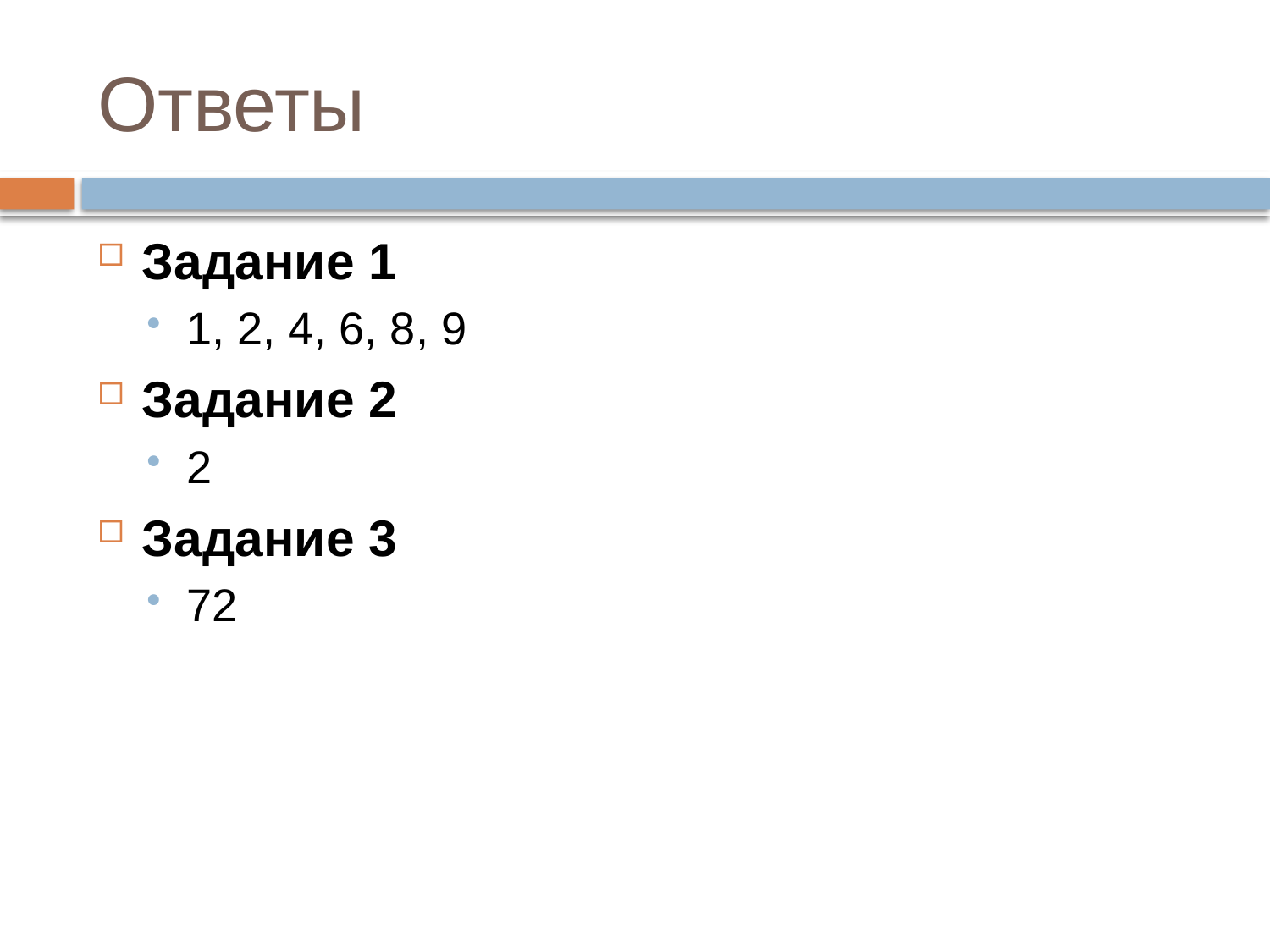

# Ответы
Задание 1
1, 2, 4, 6, 8, 9
Задание 2
2
Задание 3
72